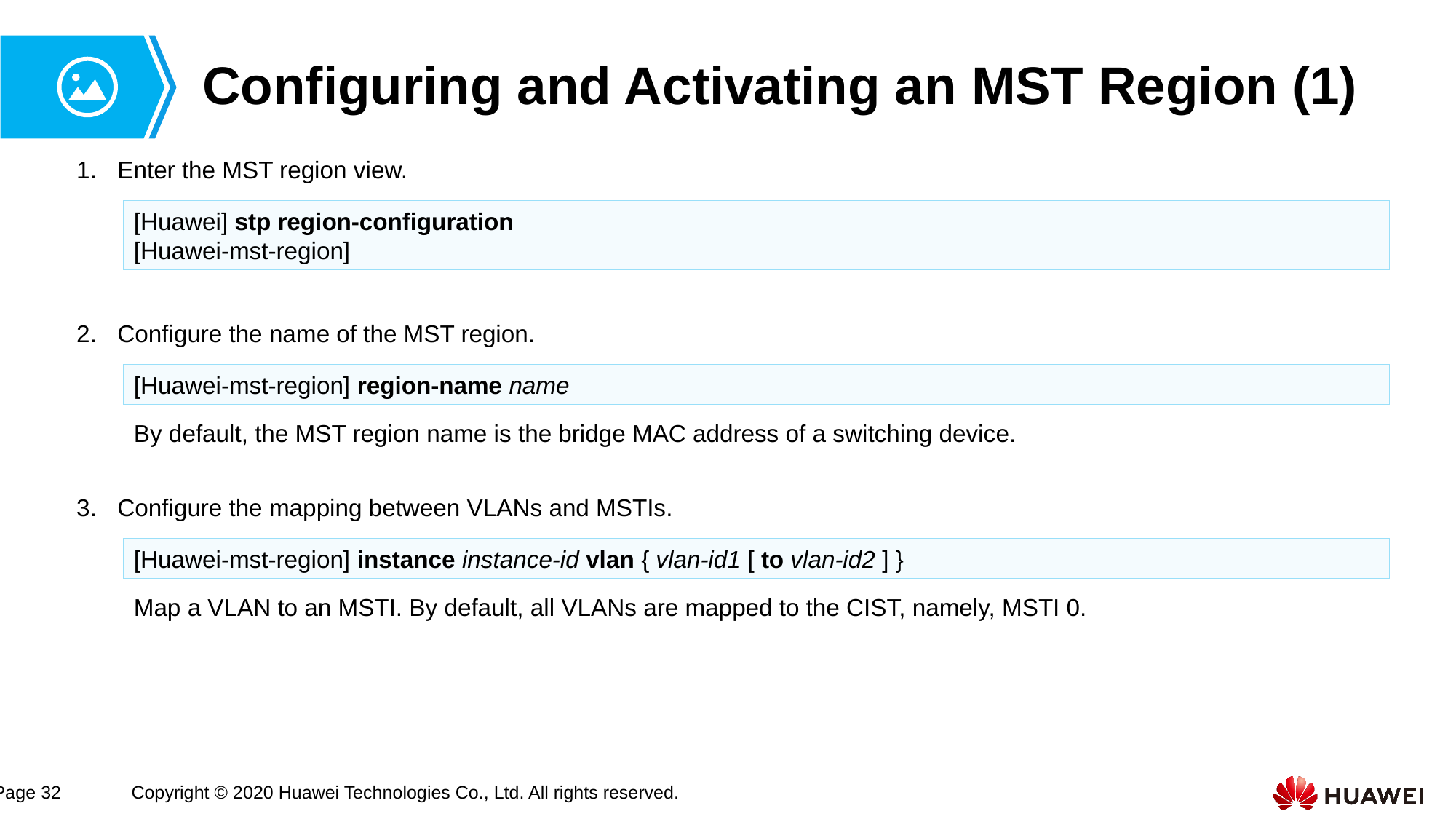

# Configuring and Activating an MST Region (1)
Enter the MST region view.
[Huawei] stp region-configuration
[Huawei-mst-region]
Configure the name of the MST region.
[Huawei-mst-region] region-name name
By default, the MST region name is the bridge MAC address of a switching device.
Configure the mapping between VLANs and MSTIs.
[Huawei-mst-region] instance instance-id vlan { vlan-id1 [ to vlan-id2 ] }
Map a VLAN to an MSTI. By default, all VLANs are mapped to the CIST, namely, MSTI 0.